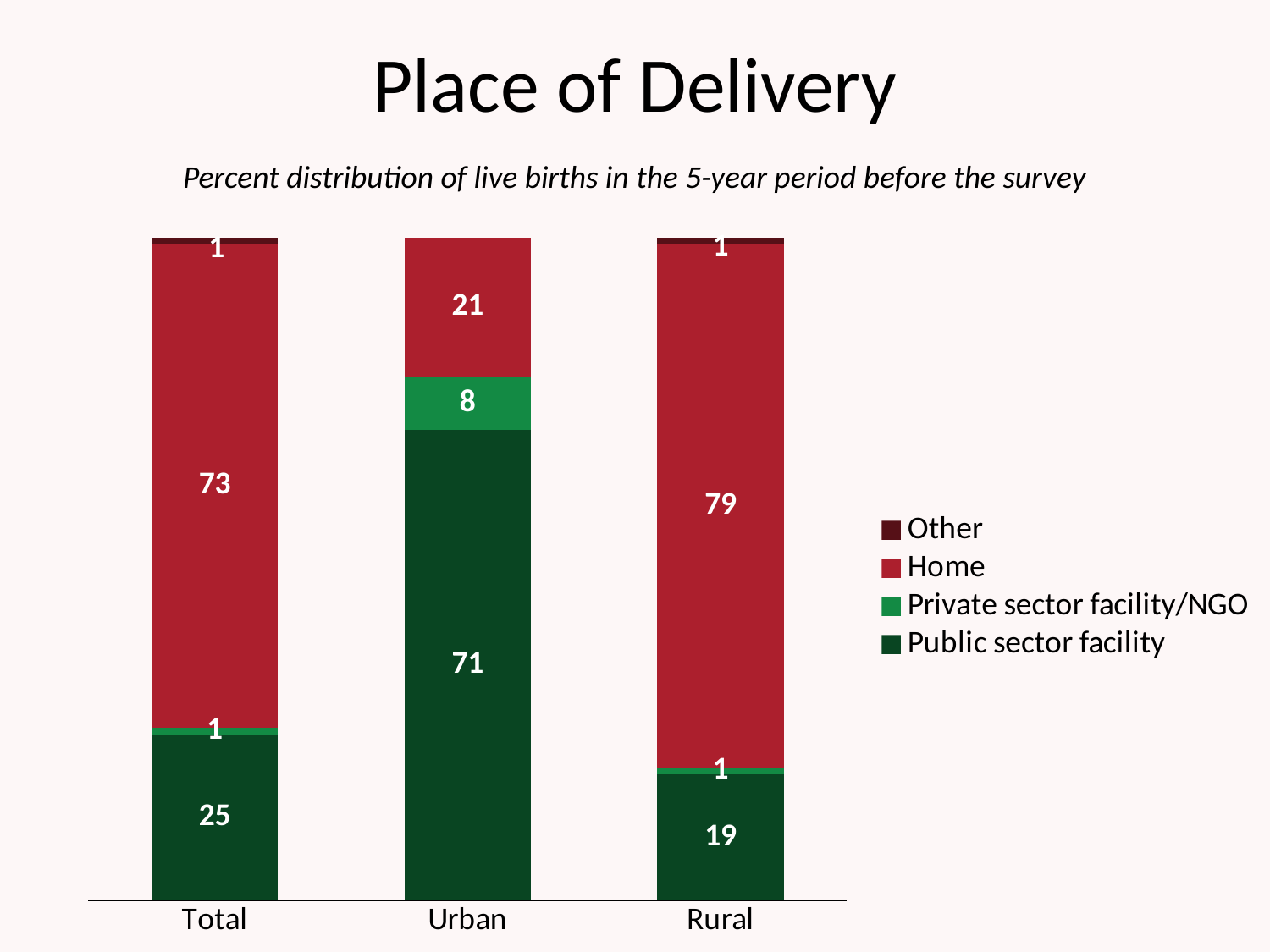

# Place of Delivery
Percent distribution of live births in the 5-year period before the survey

### Chart

| Category | Public sector facility | Private sector facility/NGO | Home | Other |
|---|---|---|---|---|
| Total | 25.0 | 1.0 | 73.0 | 1.0 |
| Urban | 71.0 | 8.0 | 21.0 | 0.0 |
| Rural | 19.0 | 1.0 | 79.0 | 1.0 |